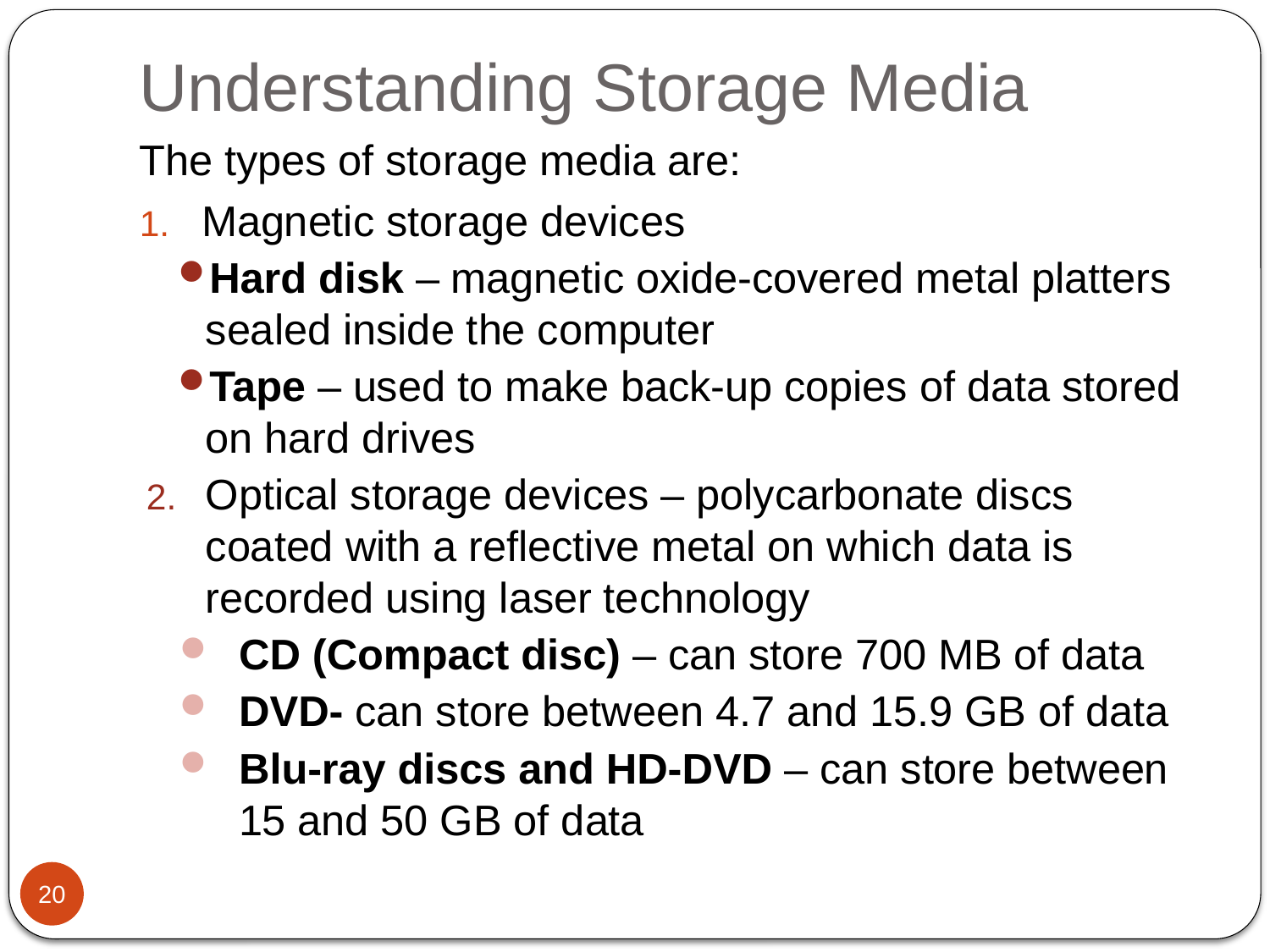

# Understanding Storage Media
The types of storage media are:
Magnetic storage devices
Hard disk – magnetic oxide-covered metal platters sealed inside the computer
Tape – used to make back-up copies of data stored on hard drives
Optical storage devices – polycarbonate discs coated with a reflective metal on which data is recorded using laser technology
CD (Compact disc) – can store 700 MB of data
DVD- can store between 4.7 and 15.9 GB of data
Blu-ray discs and HD-DVD – can store between 15 and 50 GB of data

20